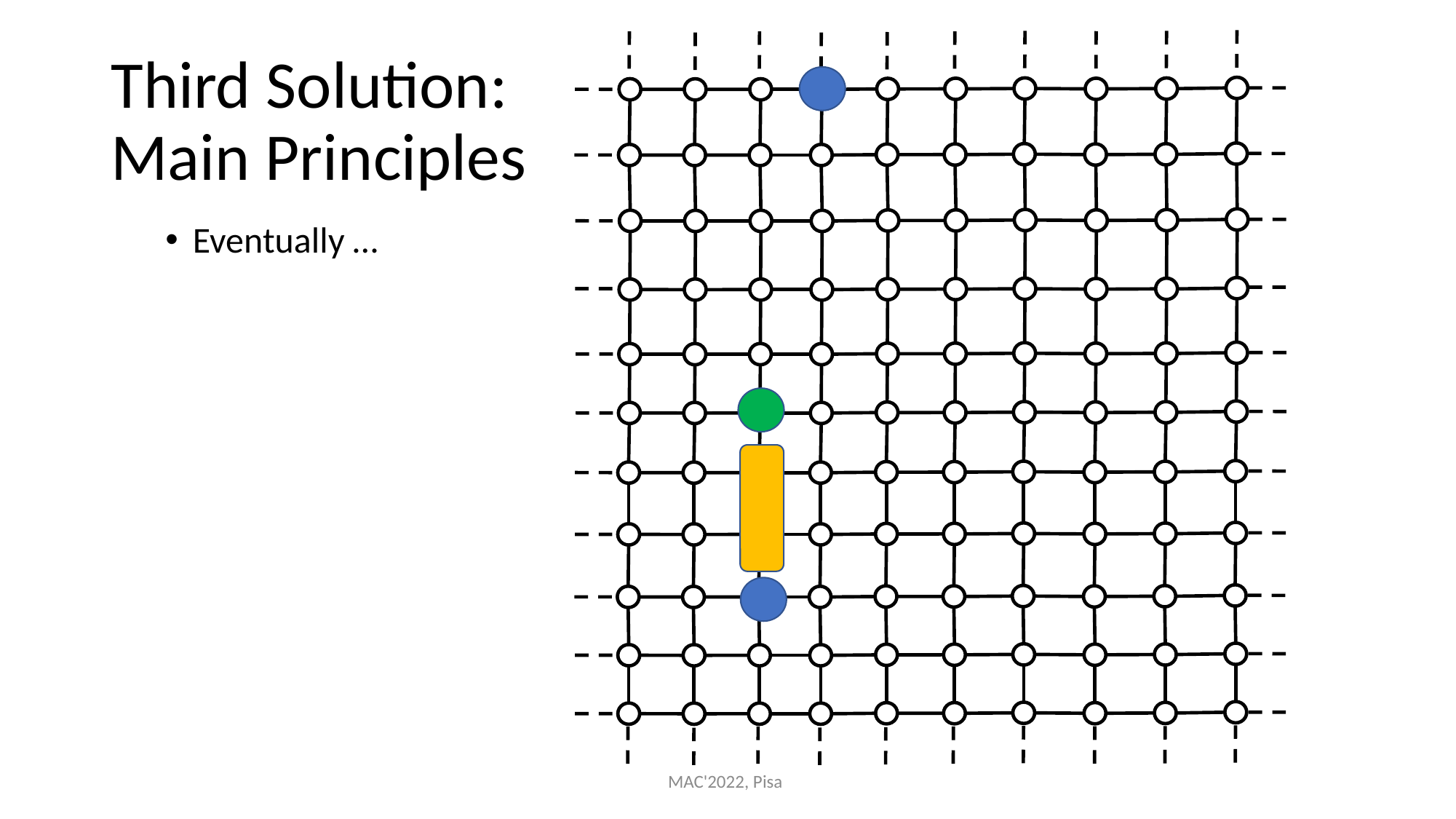

# Third Solution: Main Principles

Eventually …

MAC'2022, Pisa